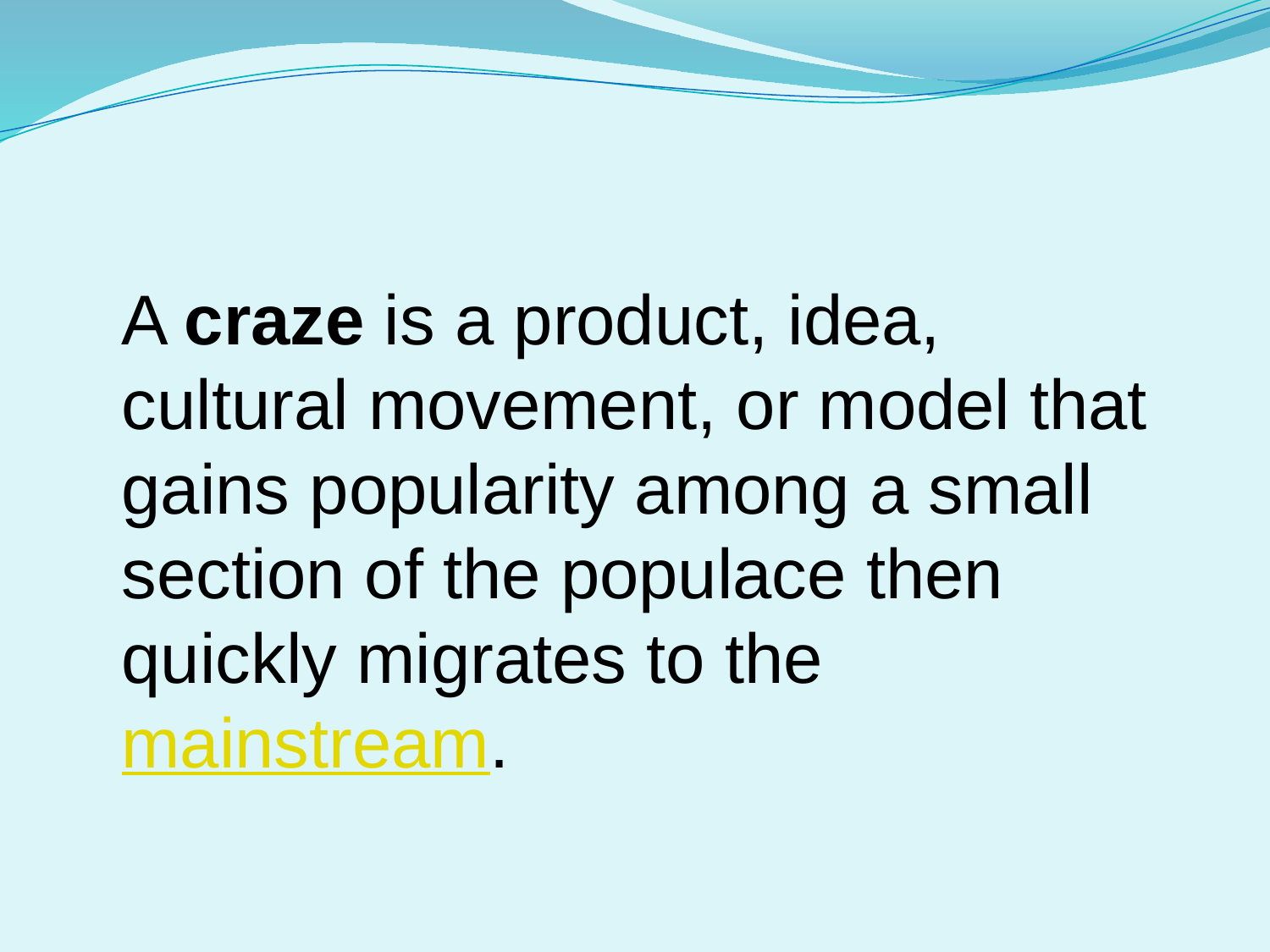

A craze is a product, idea, cultural movement, or model that gains popularity among a small section of the populace then quickly migrates to the mainstream.